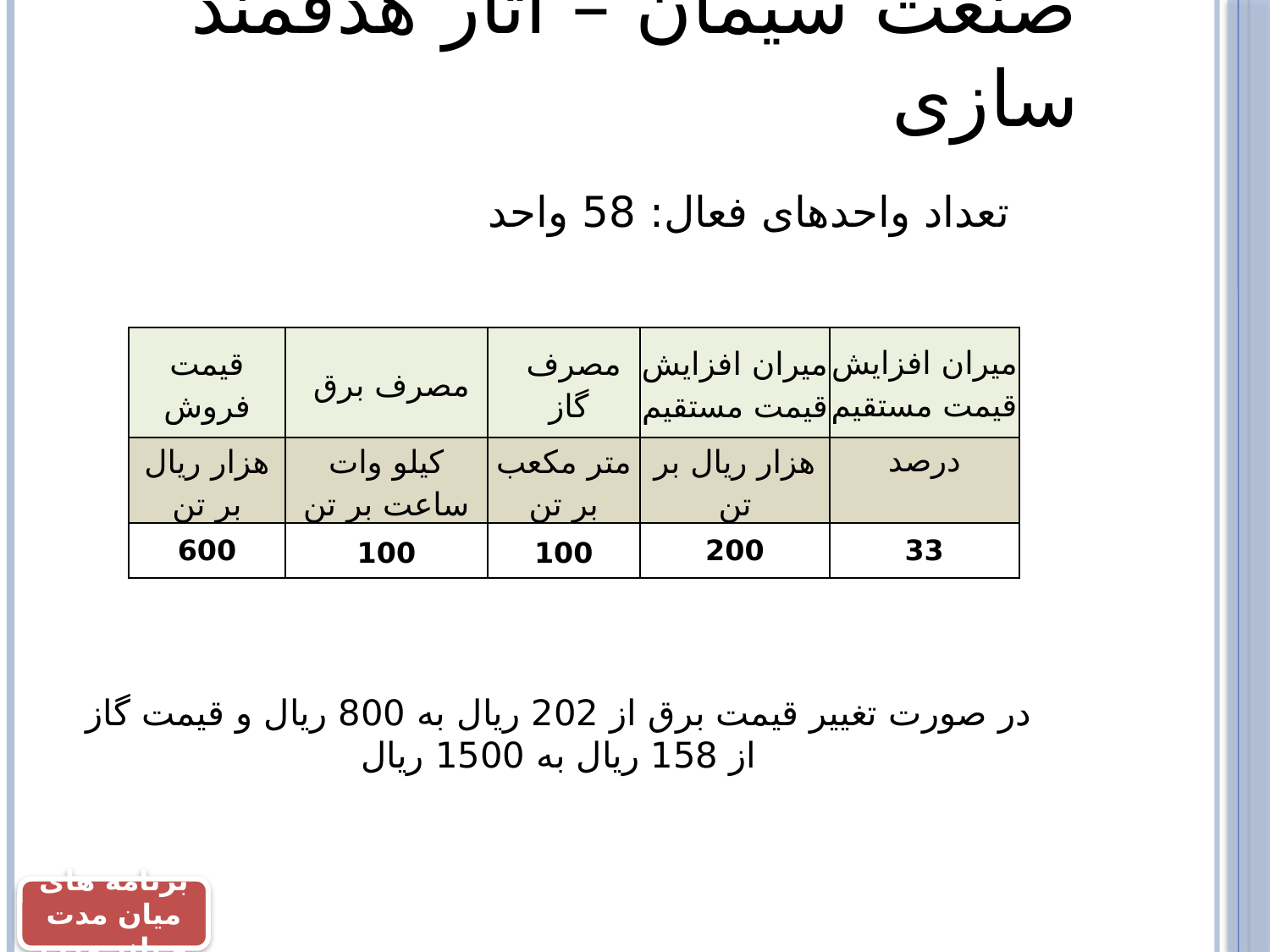

# صنعت سیمان – آثار هدفمند سازی
تعداد واحدهای فعال: 58 واحد
| قیمت فروش | مصرف برق | مصرف گاز | ميران افزايش قيمت مستقيم | ميران افزايش قيمت مستقيم |
| --- | --- | --- | --- | --- |
| هزار ريال بر تن | کيلو وات ساعت بر تن | متر مکعب بر تن | هزار ريال بر تن | درصد |
| 600 | 100 | 100 | 200 | 33 |
در صورت تغییر قیمت برق از 202 ریال به 800 ریال و قیمت گاز از 158 ریال به 1500 ریال

برنامه های میان مدت و بلند مدت